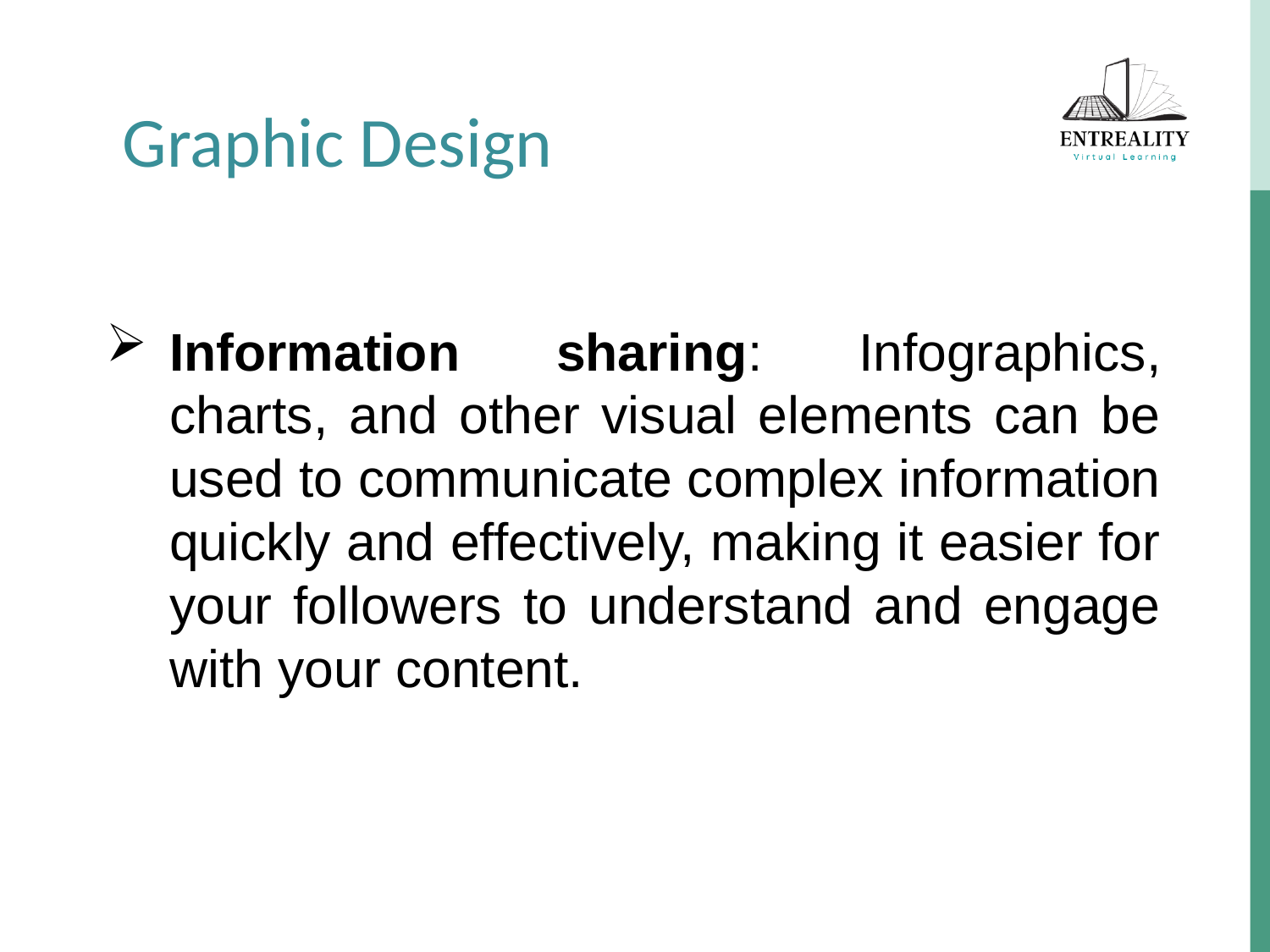

Graphic Design
Information sharing: Infographics, charts, and other visual elements can be used to communicate complex information quickly and effectively, making it easier for your followers to understand and engage with your content.